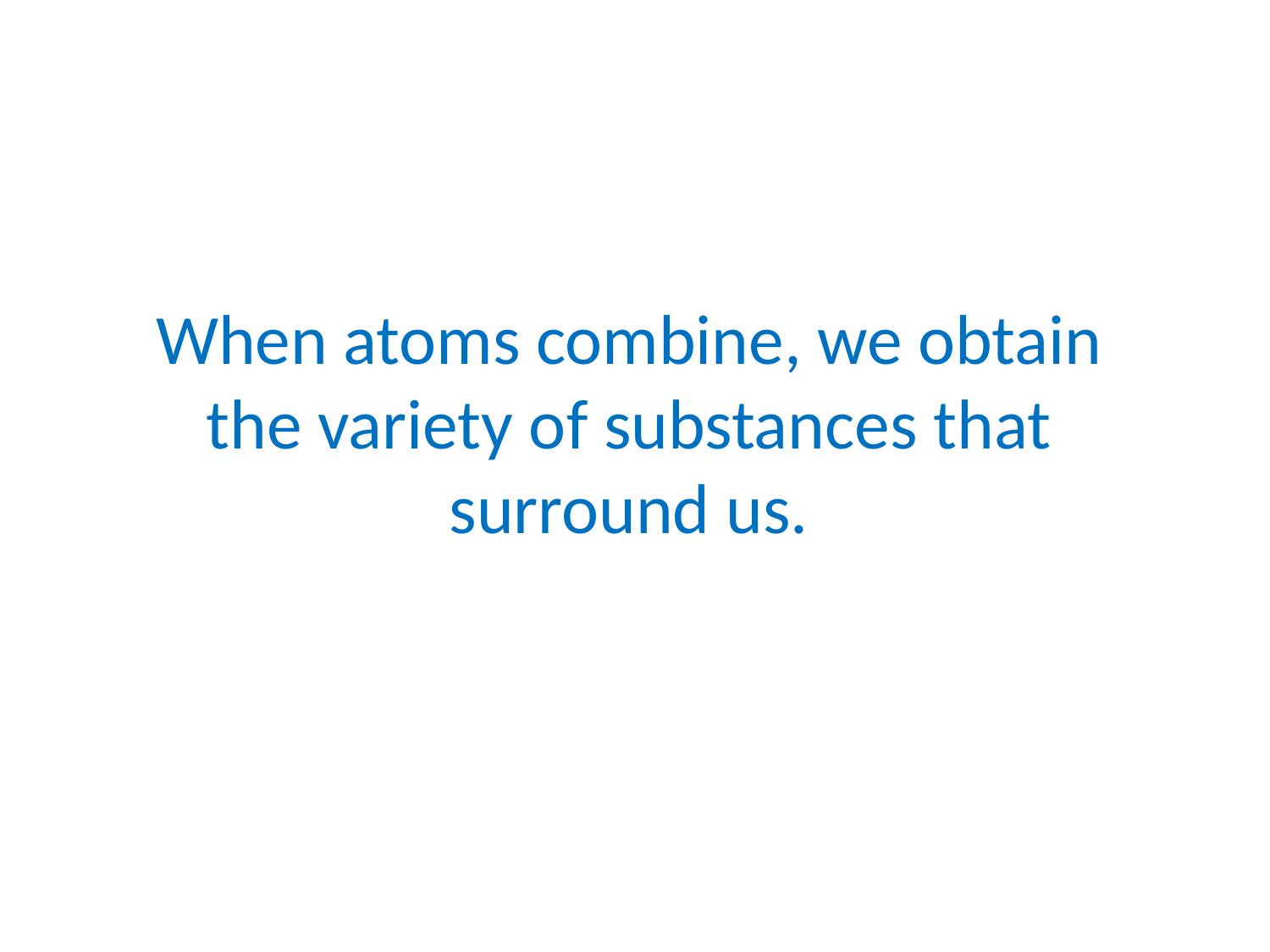

When atoms combine, we obtain the variety of substances that surround us.